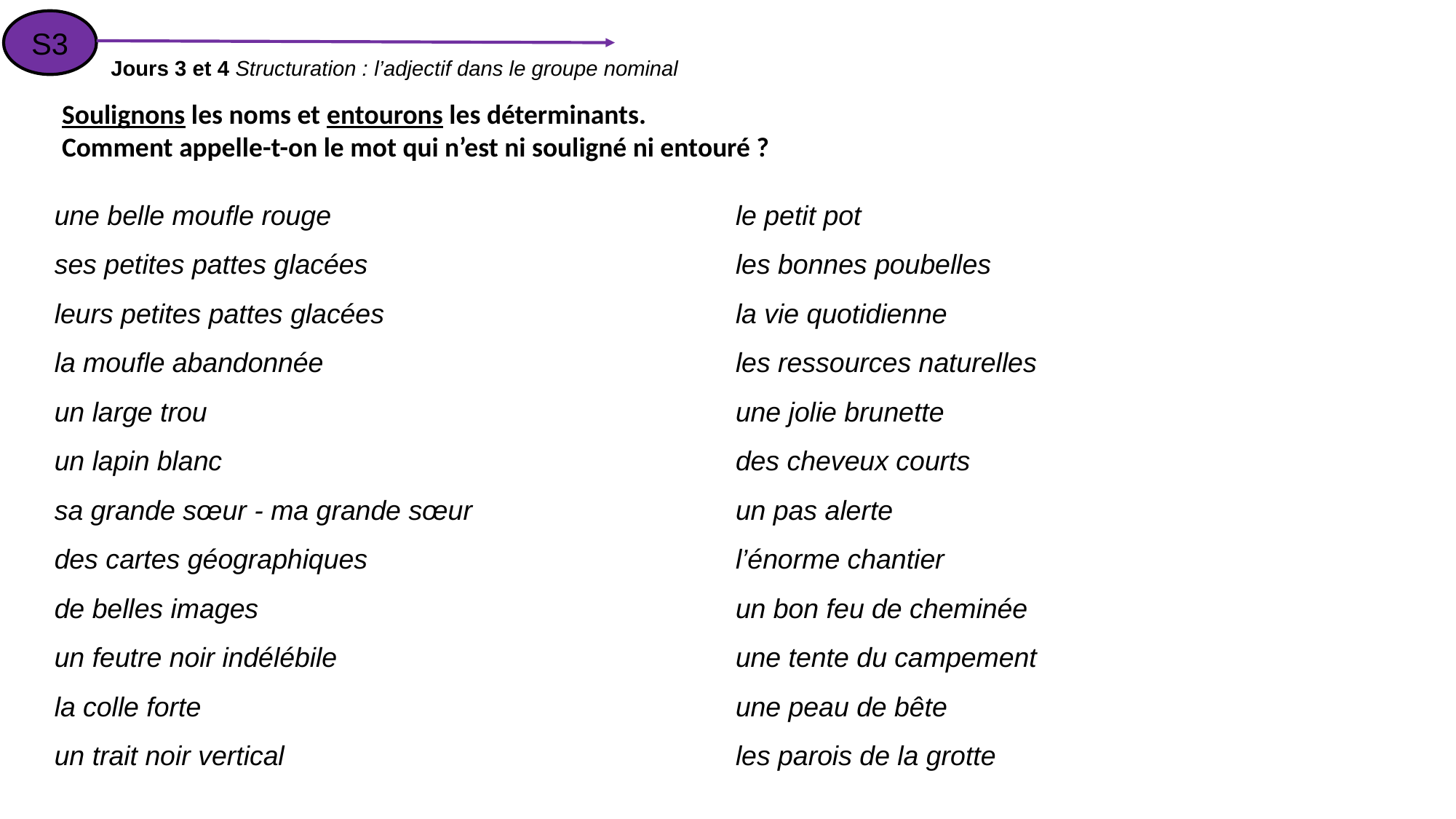

S3
Jours 3 et 4 Structuration : l’adjectif dans le groupe nominal
Soulignons les noms et entourons les déterminants.
Comment appelle-t-on le mot qui n’est ni souligné ni entouré ?
une belle moufle rouge
ses petites pattes glacées
leurs petites pattes glacées
la moufle abandonnée
un large trou
un lapin blanc
sa grande sœur - ma grande sœur
des cartes géographiques
de belles images
un feutre noir indélébile
la colle forte
un trait noir vertical

le petit pot
les bonnes poubelles
la vie quotidienne
les ressources naturelles
une jolie brunette
des cheveux courts
un pas alerte
l’énorme chantier
un bon feu de cheminée
une tente du campement
une peau de bête
les parois de la grotte